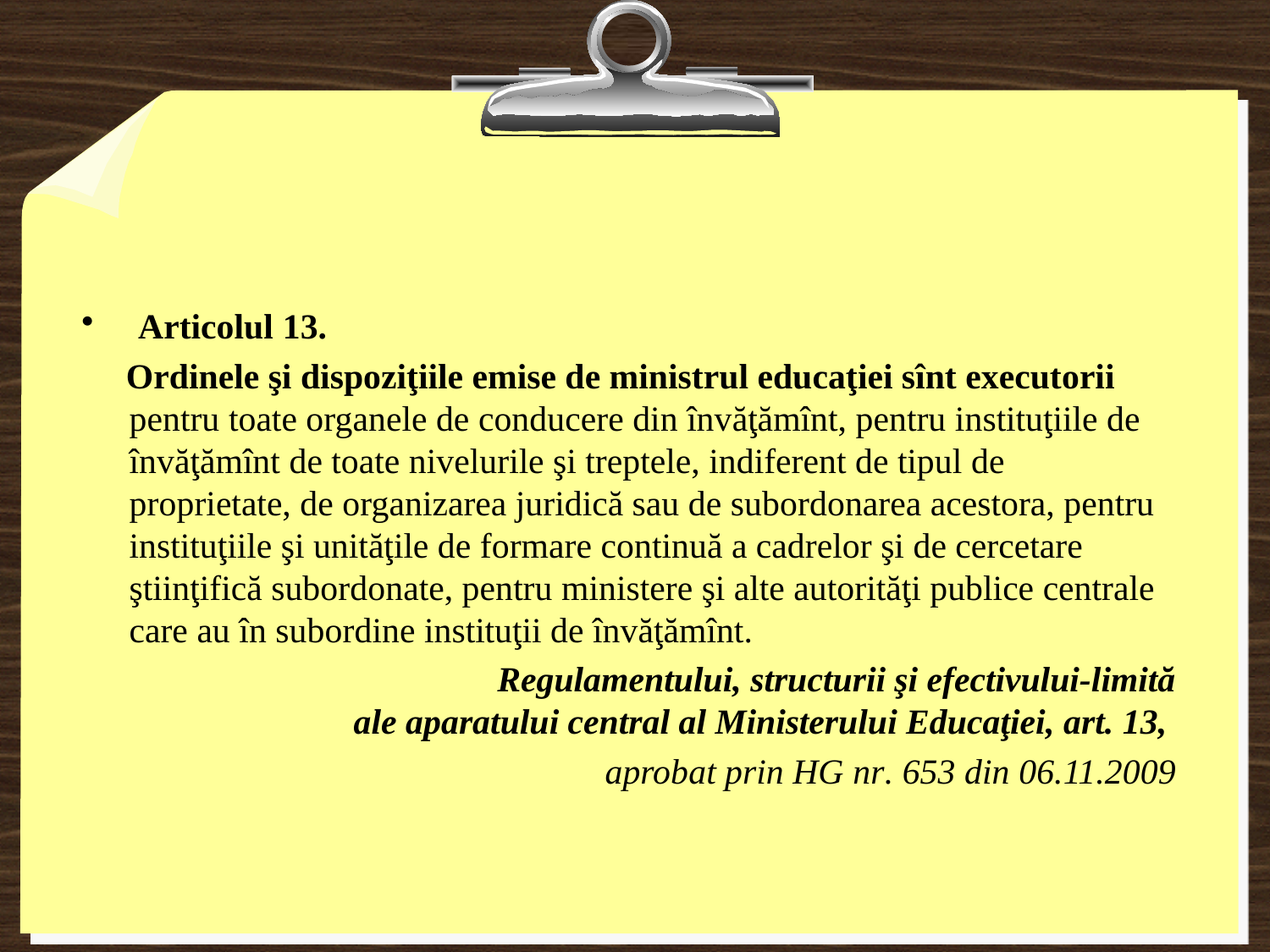

#
 Articolul 13.
     Ordinele şi dispoziţiile emise de ministrul educaţiei sînt executorii pentru toate organele de conducere din învăţămînt, pentru instituţiile de învăţămînt de toate nivelurile şi treptele, indiferent de tipul de proprietate, de organizarea juridică sau de subordonarea acestora, pentru instituţiile şi unităţile de formare continuă a cadrelor şi de cercetare ştiinţifică subordonate, pentru ministere şi alte autorităţi publice centrale care au în subordine instituţii de învăţămînt.
Regulamentului, structurii şi efectivului-limită
ale aparatului central al Ministerului Educaţiei, art. 13,
aprobat prin HG nr. 653 din 06.11.2009